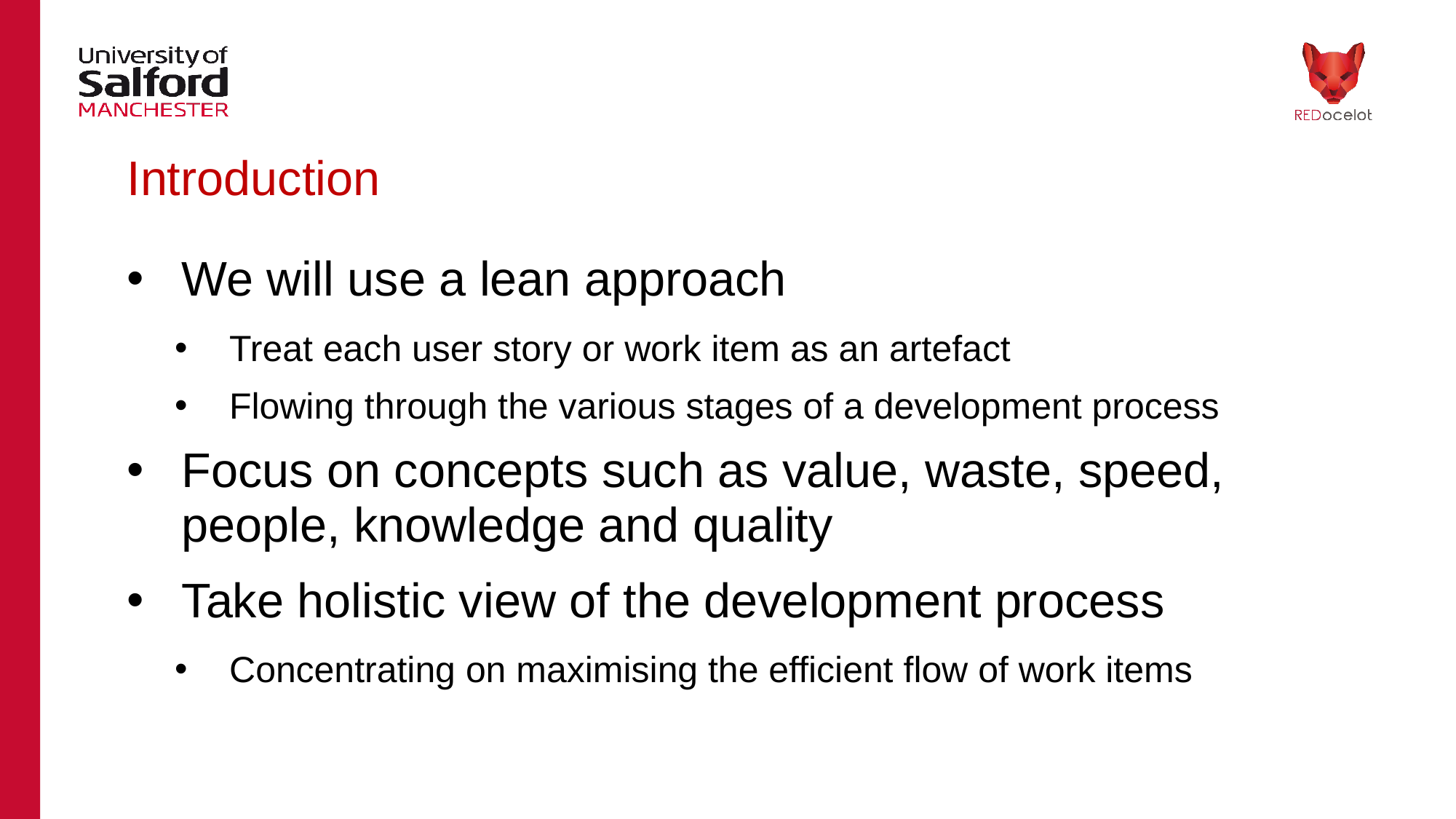

# Introduction
We will use a lean approach
Treat each user story or work item as an artefact
Flowing through the various stages of a development process
Focus on concepts such as value, waste, speed, people, knowledge and quality
Take holistic view of the development process
Concentrating on maximising the efficient flow of work items